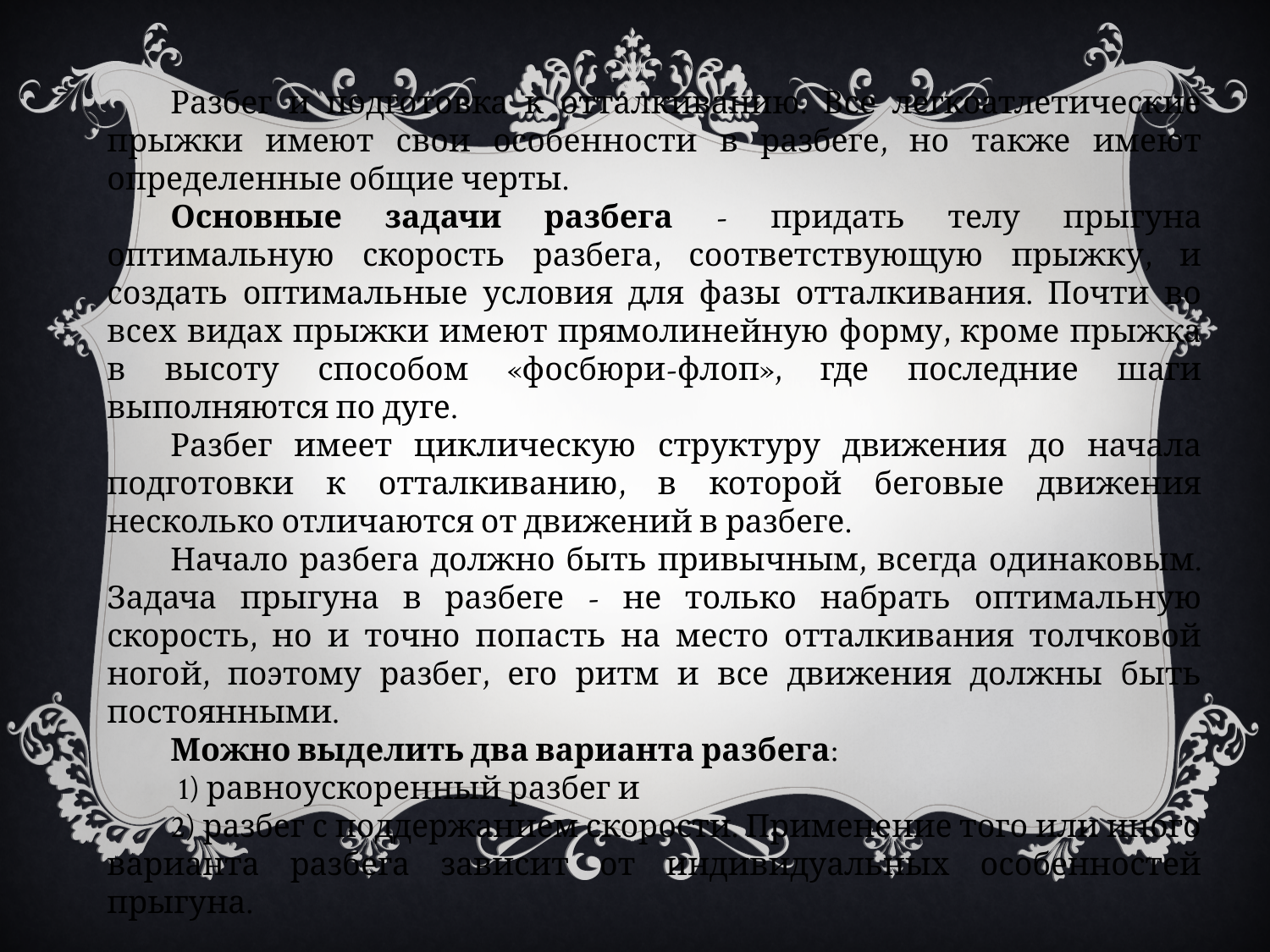

Разбег и подготовка к отталкиванию. Все легкоатлетические прыжки имеют свои особенности в разбеге, но также имеют определенные общие черты.
Основные задачи разбега - придать телу прыгуна оптимальную скорость разбега, соответствующую прыжку, и создать оптимальные условия для фазы отталкивания. Почти во всех видах прыжки имеют прямолинейную форму, кроме прыжка в высоту способом «фосбюри-флоп», где последние шаги выполняются по дуге.
Разбег имеет циклическую структуру движения до начала подготовки к отталкиванию, в которой беговые движения несколько отличаются от движений в разбеге.
Начало разбега должно быть привычным, всегда одинаковым. Задача прыгуна в разбеге - не только набрать оптимальную скорость, но и точно попасть на место отталкивания толчковой ногой, поэтому разбег, его ритм и все движения должны быть постоянными.
Можно выделить два варианта разбега:
 1) равноускоренный разбег и
2) разбег с поддержанием скорости. Применение того или иного варианта разбега зависит от индивидуальных особенностей прыгуна.